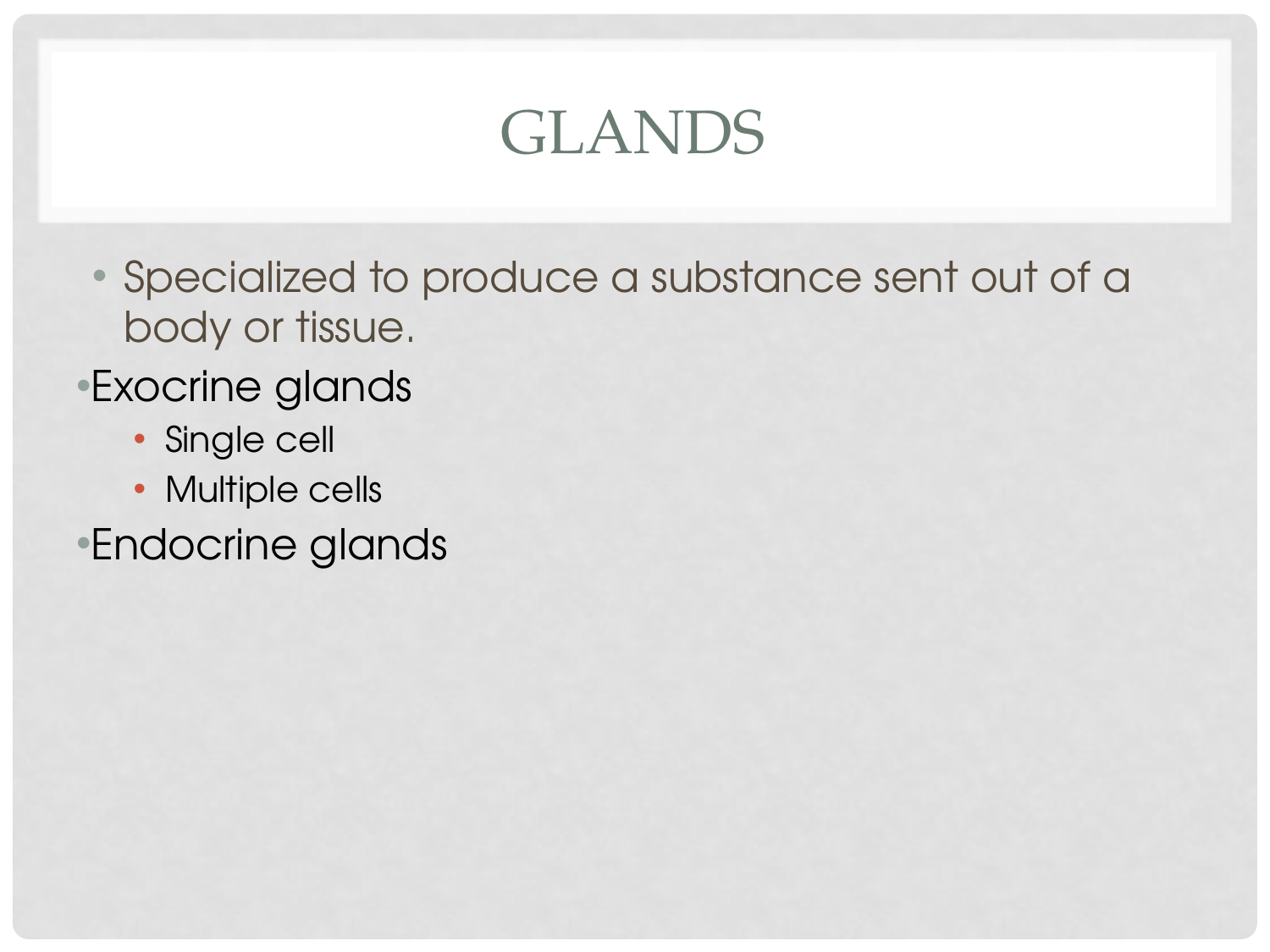

# glands
Specialized to produce a substance sent out of a body or tissue.
Exocrine glands
Single cell
Multiple cells
Endocrine glands